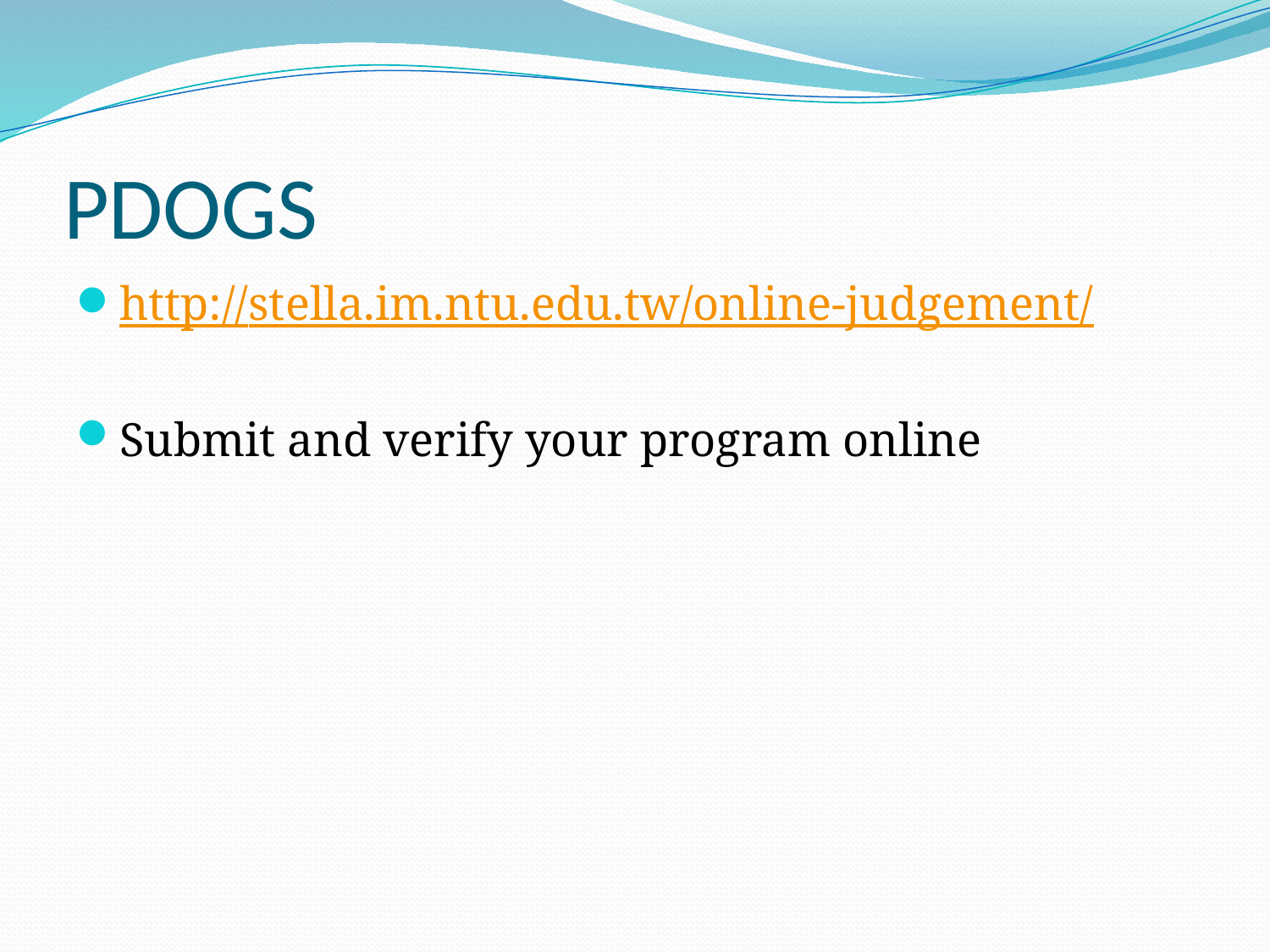

# PDOGS
http://stella.im.ntu.edu.tw/online-judgement/

Submit and verify your program online